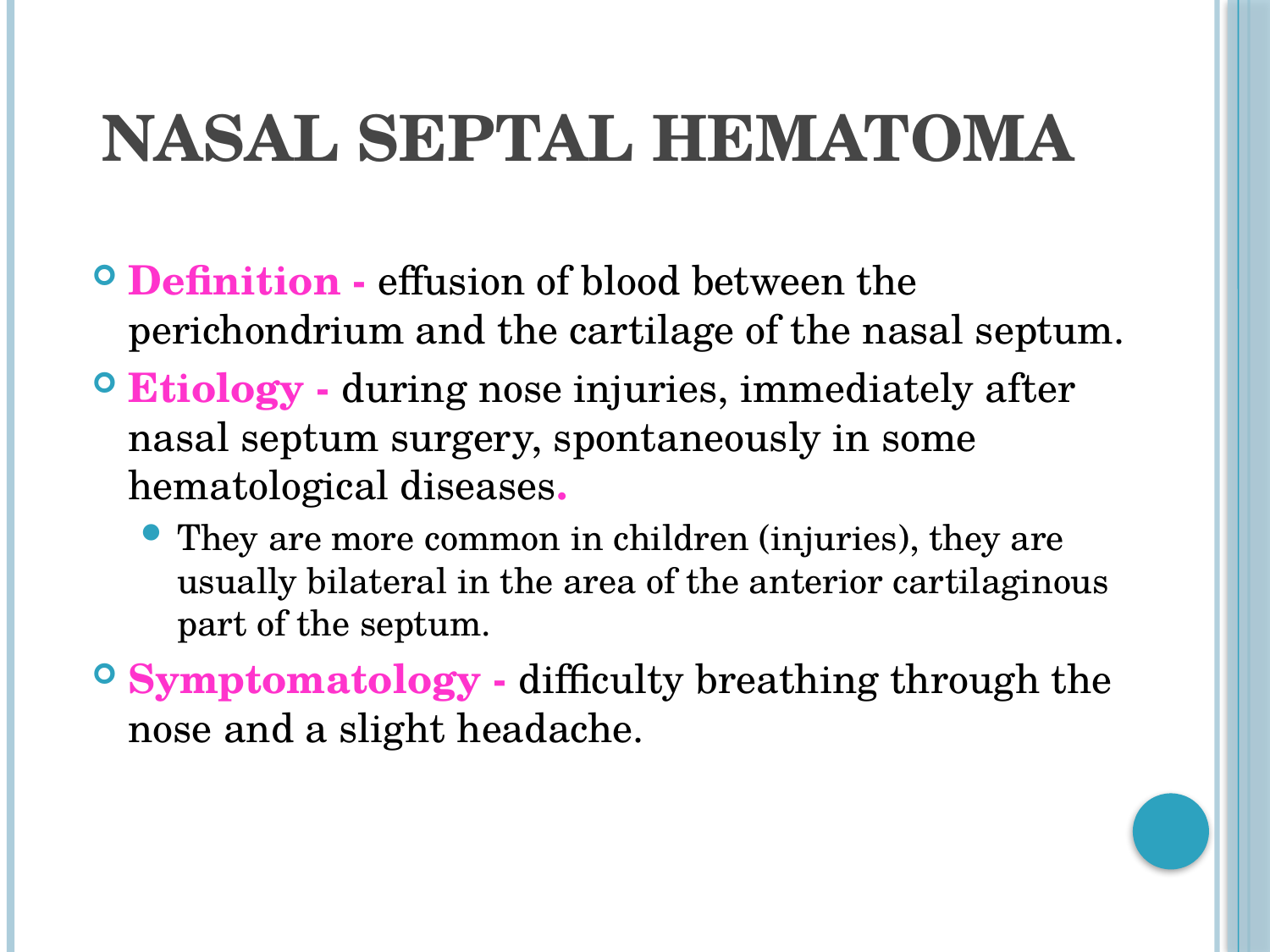

# nasal septal hematoma
Definition - effusion of blood between the perichondrium and the cartilage of the nasal septum.
Etiology - during nose injuries, immediately after nasal septum surgery, spontaneously in some hematological diseases.
They are more common in children (injuries), they are usually bilateral in the area of ​​the anterior cartilaginous part of the septum.
Symptomatology - difficulty breathing through the nose and a slight headache.